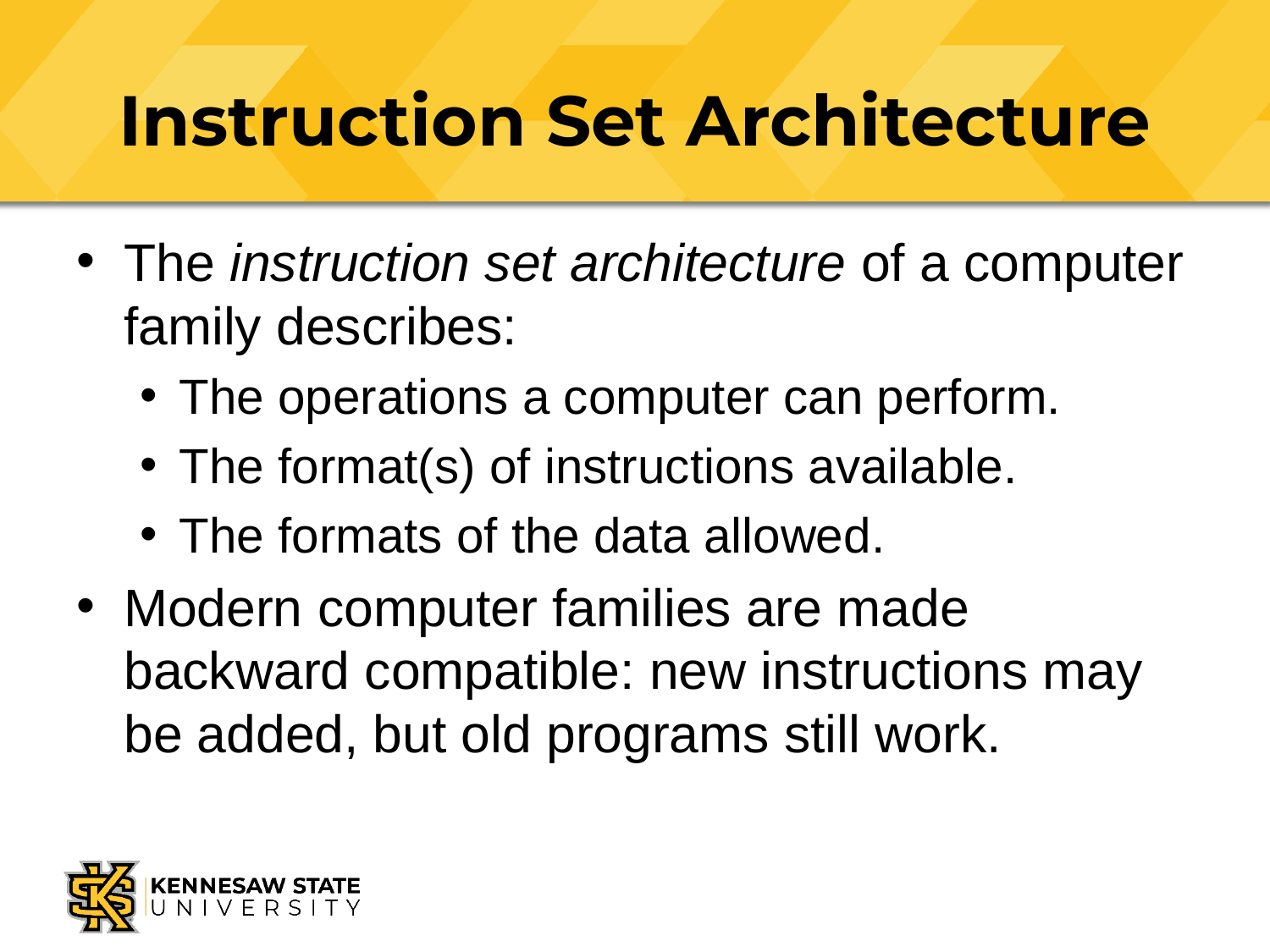

# Instruction Set Architecture
The instruction set architecture of a computer family describes:
The operations a computer can perform.
The format(s) of instructions available.
The formats of the data allowed.
Modern computer families are made backward compatible: new instructions may be added, but old programs still work.